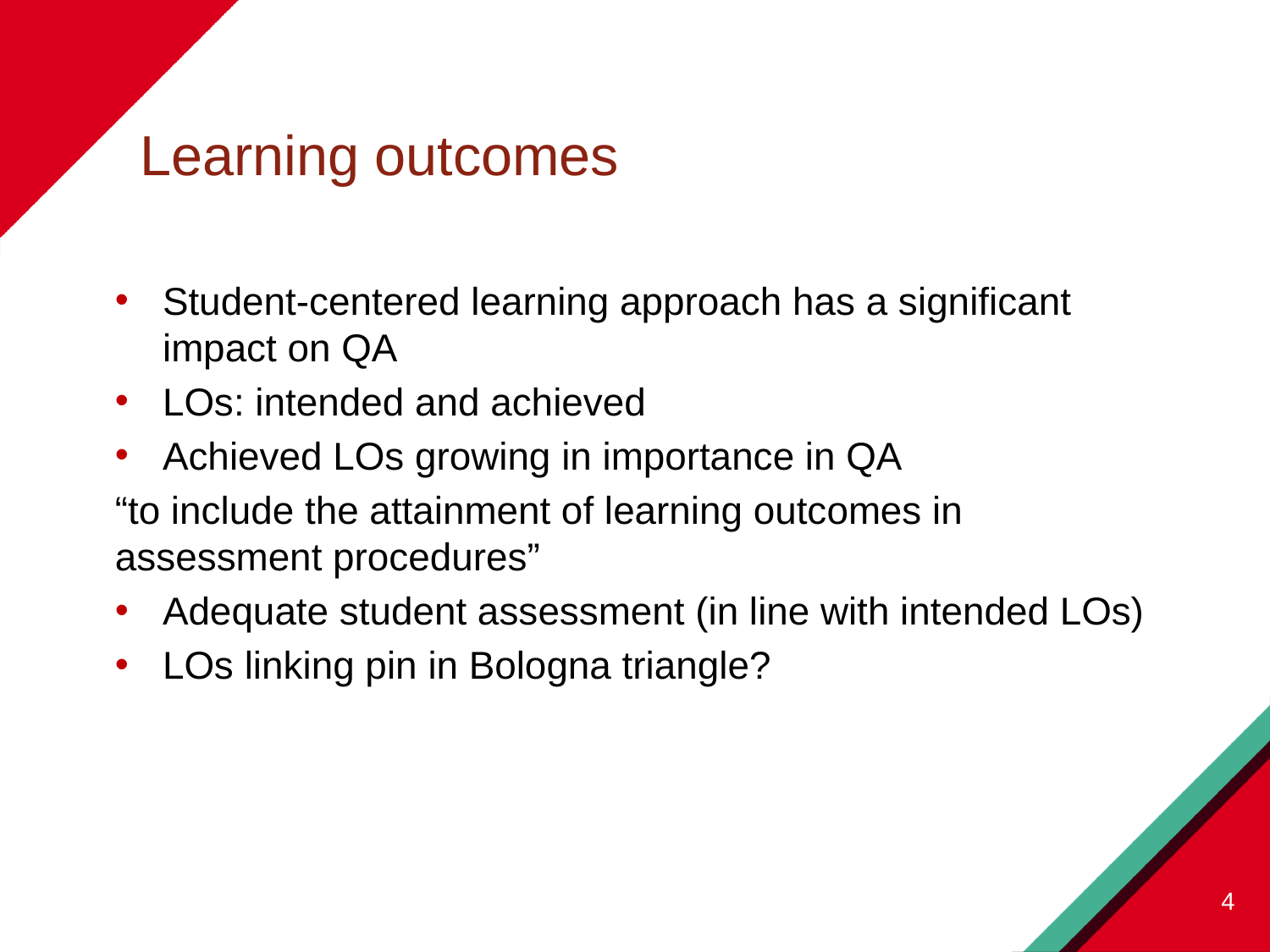

# Learning outcomes
Student-centered learning approach has a significant impact on QA
LOs: intended and achieved
Achieved LOs growing in importance in QA
“to include the attainment of learning outcomes in assessment procedures”
Adequate student assessment (in line with intended LOs)
LOs linking pin in Bologna triangle?
4